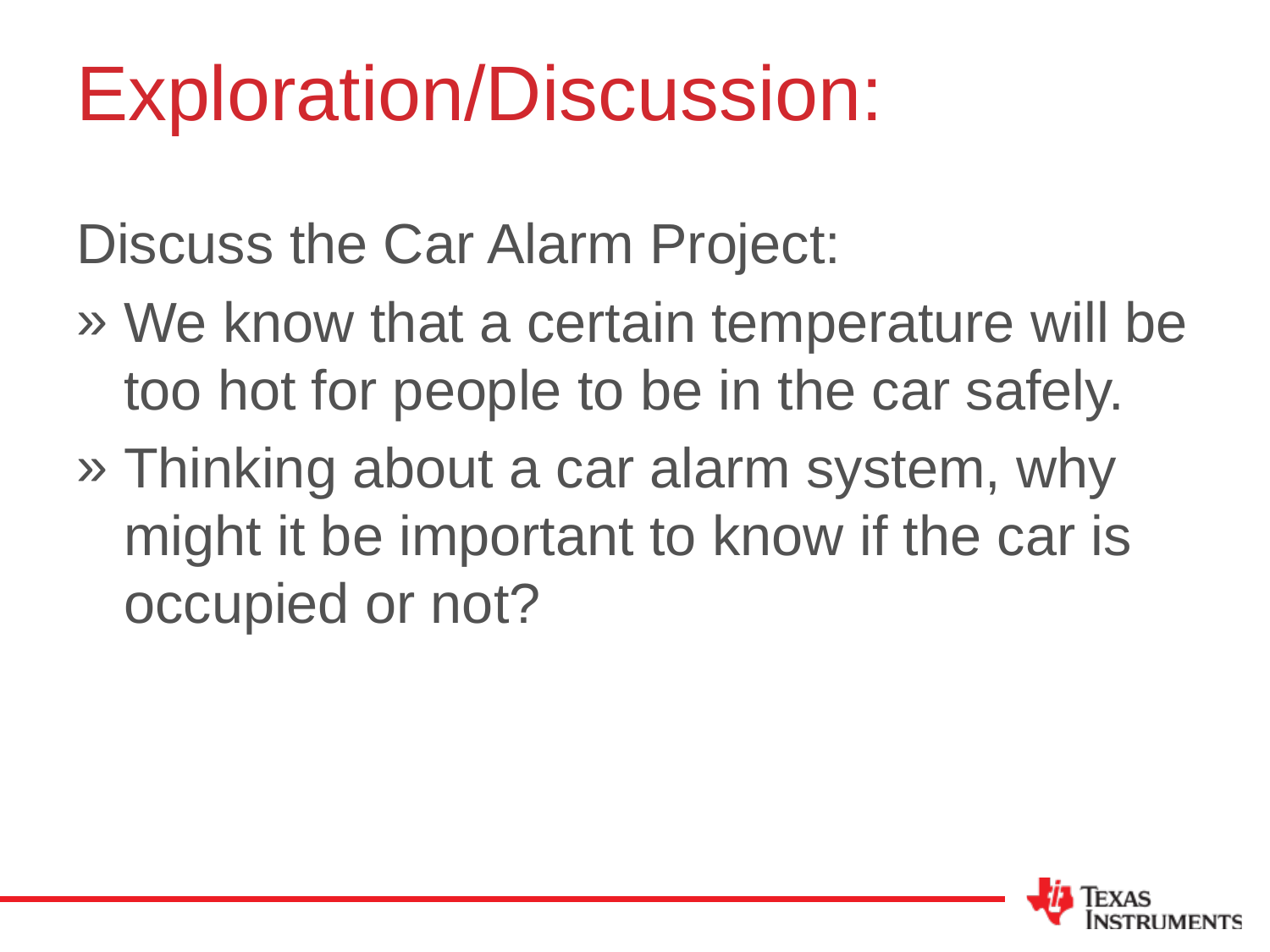

# Exploration/Discussion:
Discuss the Car Alarm Project:
We know that a certain temperature will be too hot for people to be in the car safely.
Thinking about a car alarm system, why might it be important to know if the car is occupied or not?